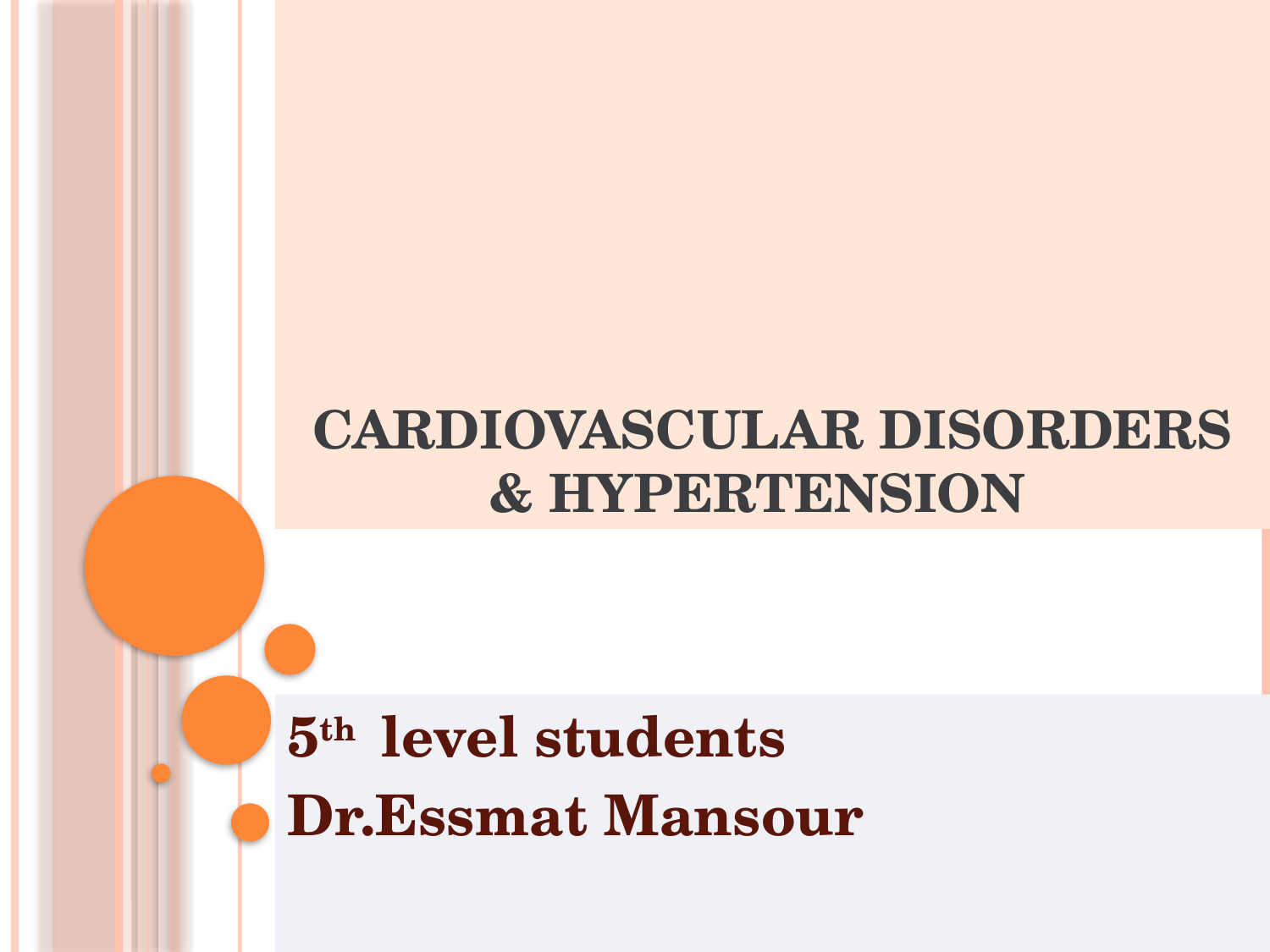

# Cardiovascular Disorders & hypertension
5th  level students
Dr.Essmat Mansour